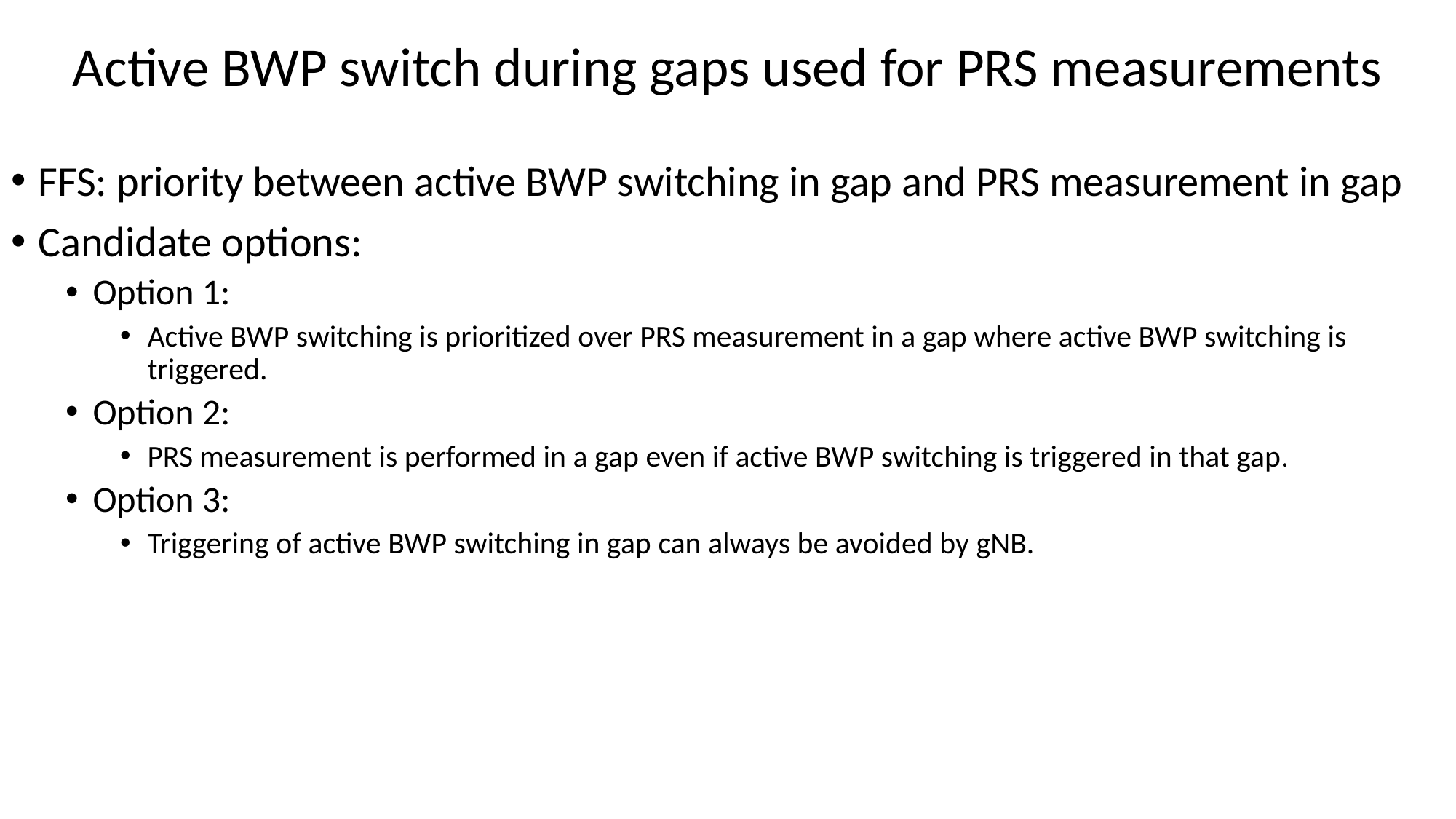

# Active BWP switch during gaps used for PRS measurements
FFS: priority between active BWP switching in gap and PRS measurement in gap
Candidate options:
Option 1:
Active BWP switching is prioritized over PRS measurement in a gap where active BWP switching is triggered.
Option 2:
PRS measurement is performed in a gap even if active BWP switching is triggered in that gap.
Option 3:
Triggering of active BWP switching in gap can always be avoided by gNB.